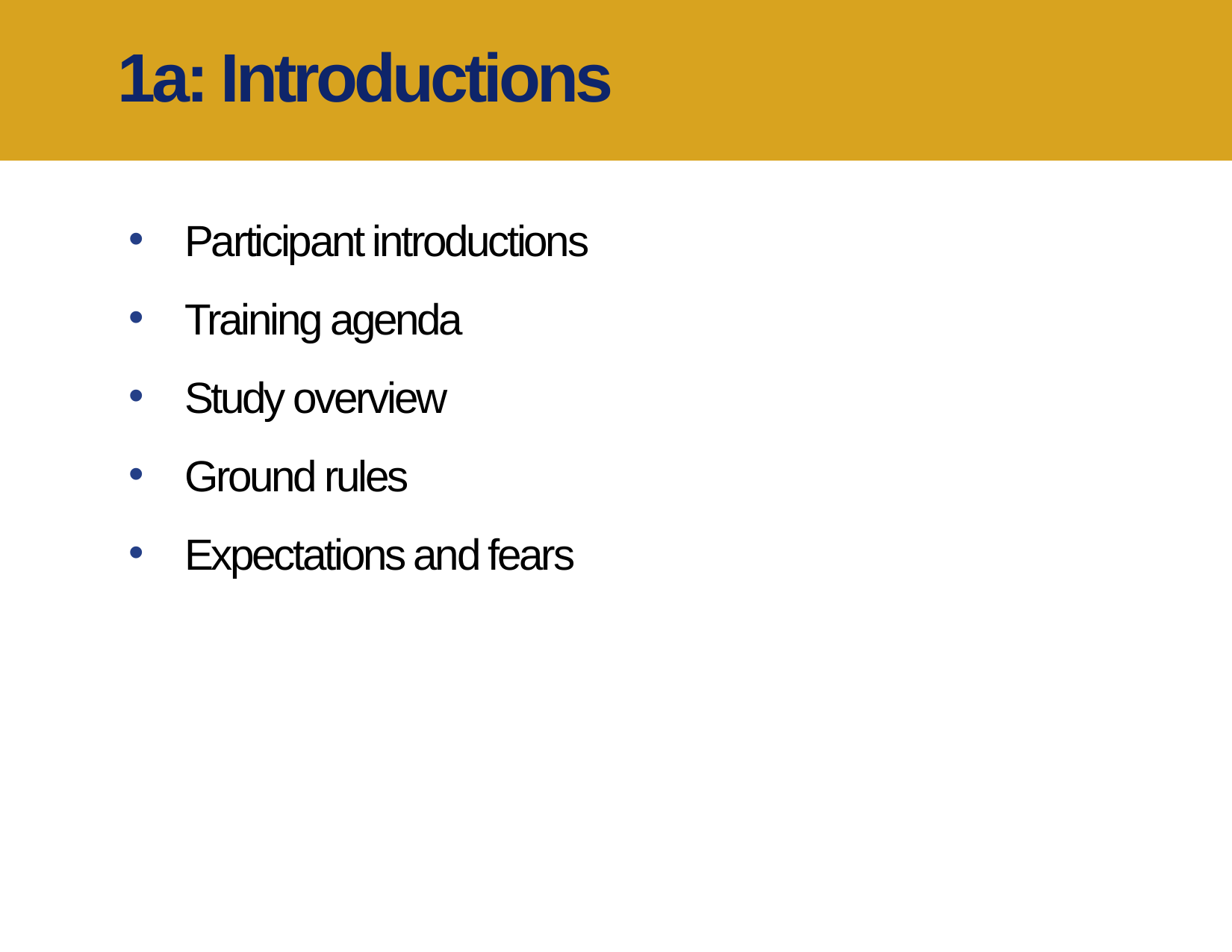

1a: Introductions
Participant introductions
Training agenda
Study overview
Ground rules
Expectations and fears